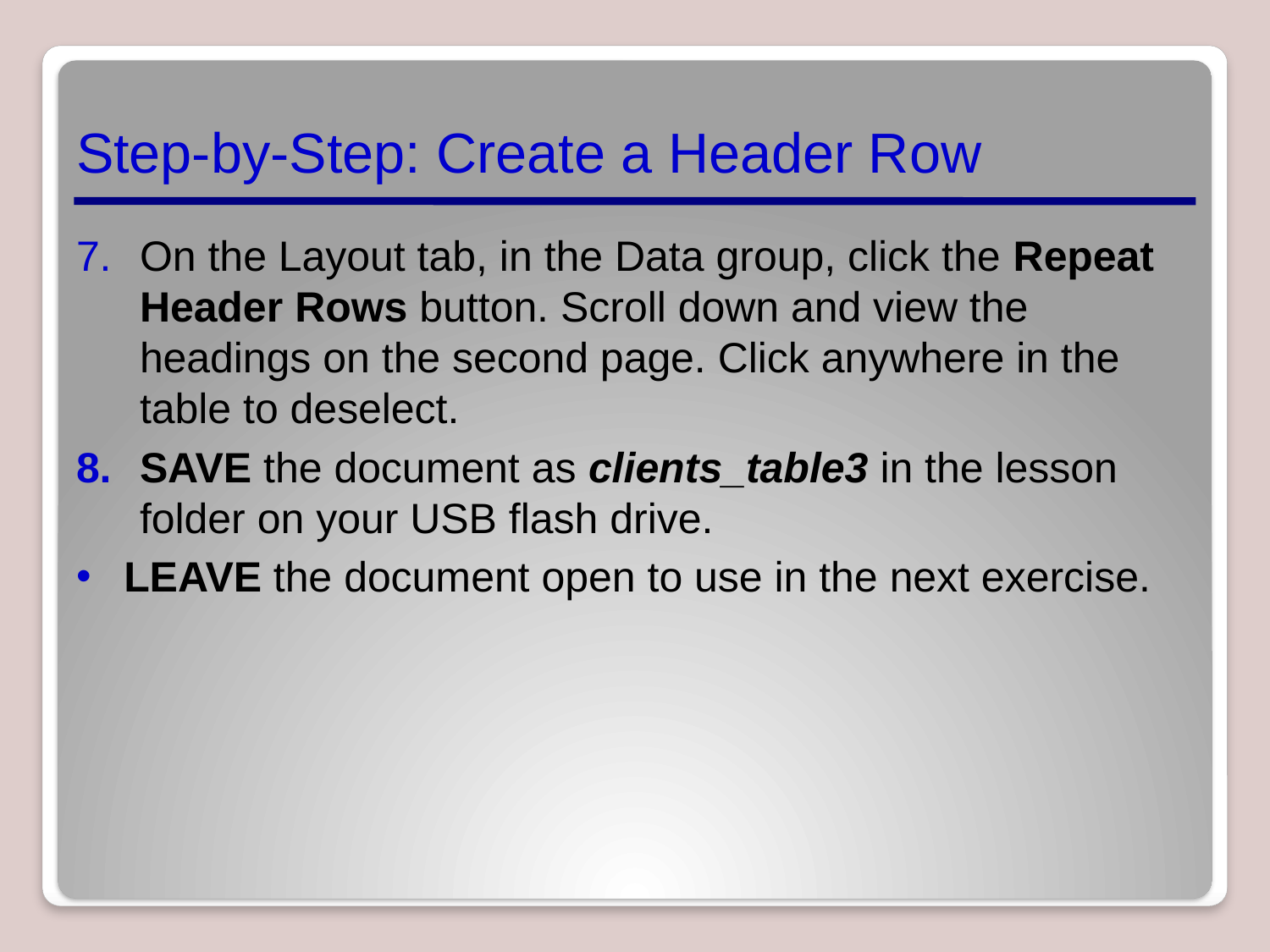

# Step-by-Step: Create a Header Row
On the Layout tab, in the Data group, click the Repeat Header Rows button. Scroll down and view the headings on the second page. Click anywhere in the table to deselect.
SAVE the document as clients_table3 in the lesson folder on your USB flash drive.
LEAVE the document open to use in the next exercise.